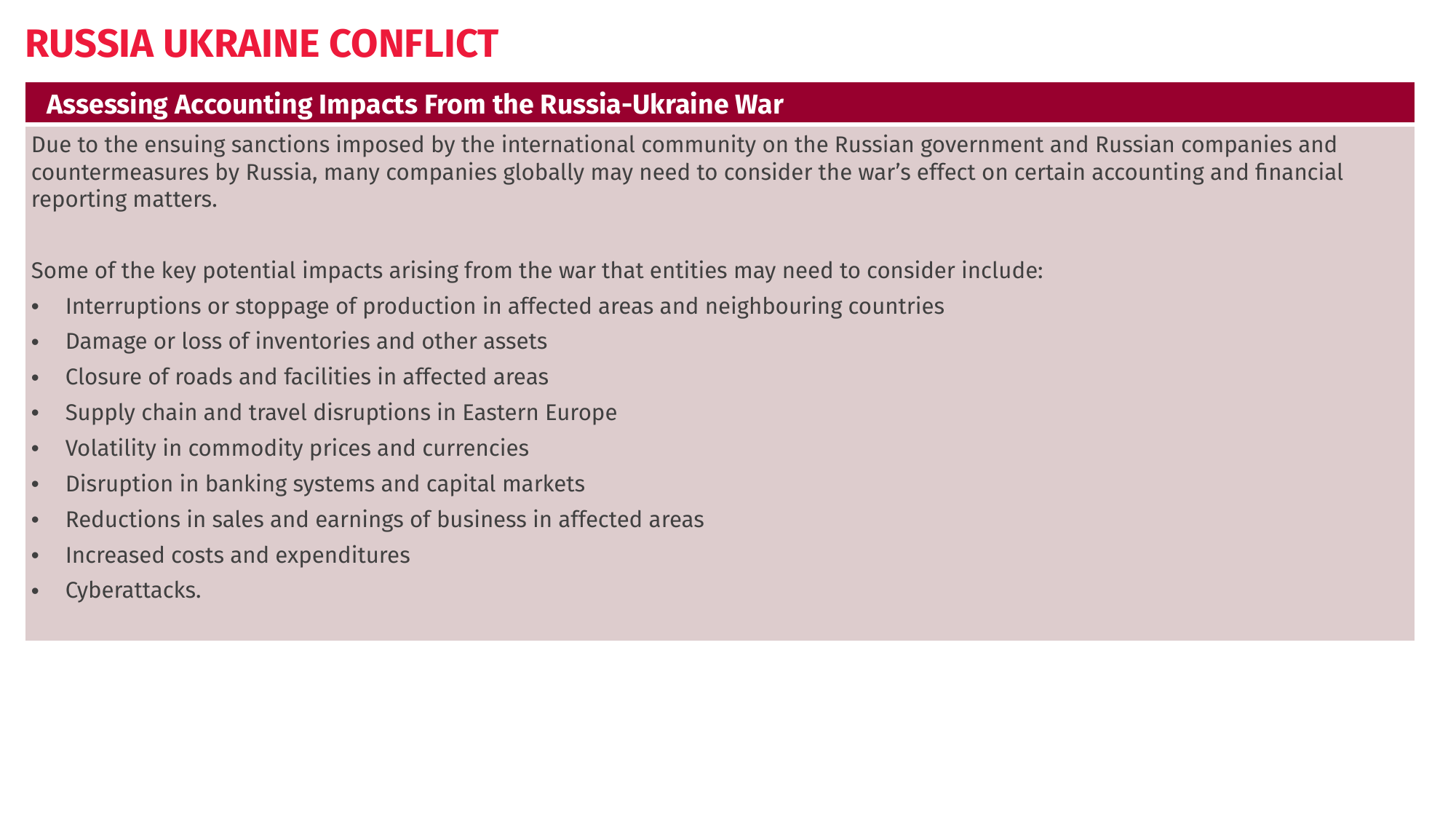

# Russia Ukraine Conflict
| Assessing Accounting Impacts From the Russia-Ukraine War |
| --- |
| Due to the ensuing sanctions imposed by the international community on the Russian government and Russian companies and countermeasures by Russia, many companies globally may need to consider the war’s effect on certain accounting and financial reporting matters. Some of the key potential impacts arising from the war that entities may need to consider include: Interruptions or stoppage of production in affected areas and neighbouring countries Damage or loss of inventories and other assets Closure of roads and facilities in affected areas Supply chain and travel disruptions in Eastern Europe Volatility in commodity prices and currencies Disruption in banking systems and capital markets Reductions in sales and earnings of business in affected areas Increased costs and expenditures Cyberattacks. |